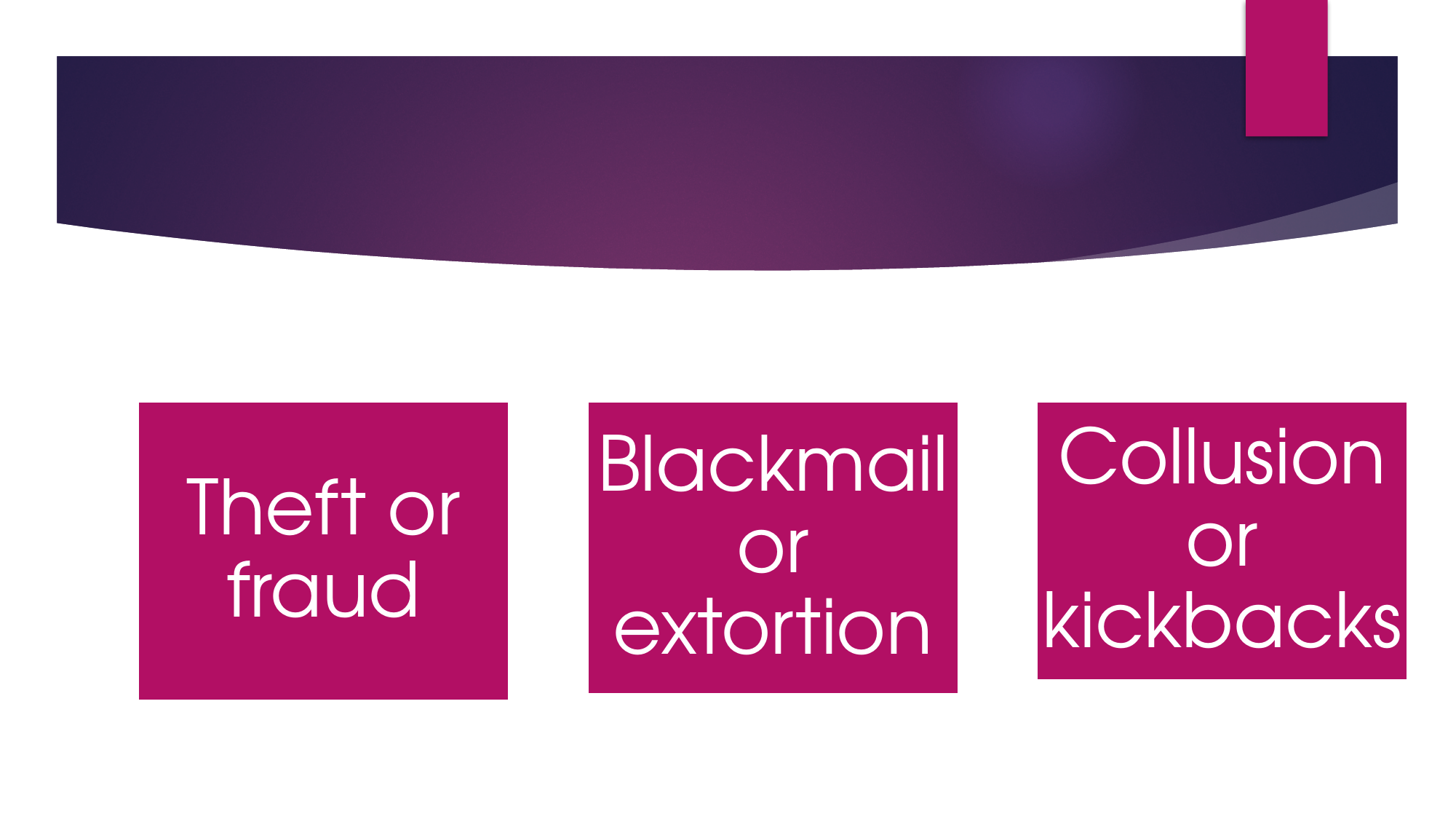

#

Theft or fraud

Blackmail or extortion

Collusion or kickbacks